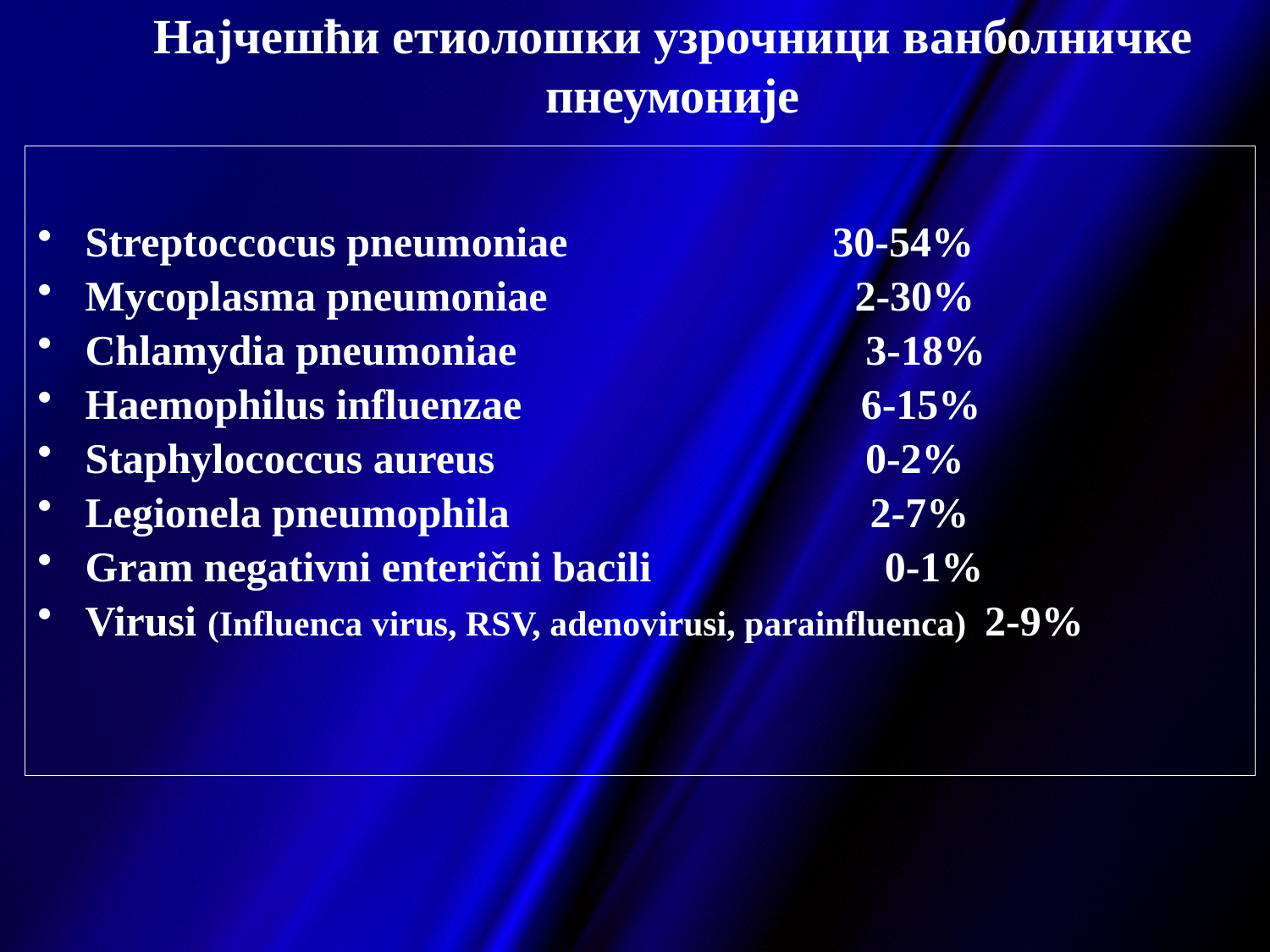

Најчешћи етиолошки узрочници ванболничке пнеумоније

Streptoccocus pneumoniae                         30-54%
Mycoplasma pneumoniae                             2-30%
Chlamydia pneumoniae                                 3-18%
Haemophilus influenzae                                6-15%
Staphylococcus aureus                                   0-2%
Legionela pneumophila                                  2-7%
Gram negativni enterični bacili                      0-1%
Virusi (Influenca virus, RSV, adenovirusi, parainfluenca)  2-9%